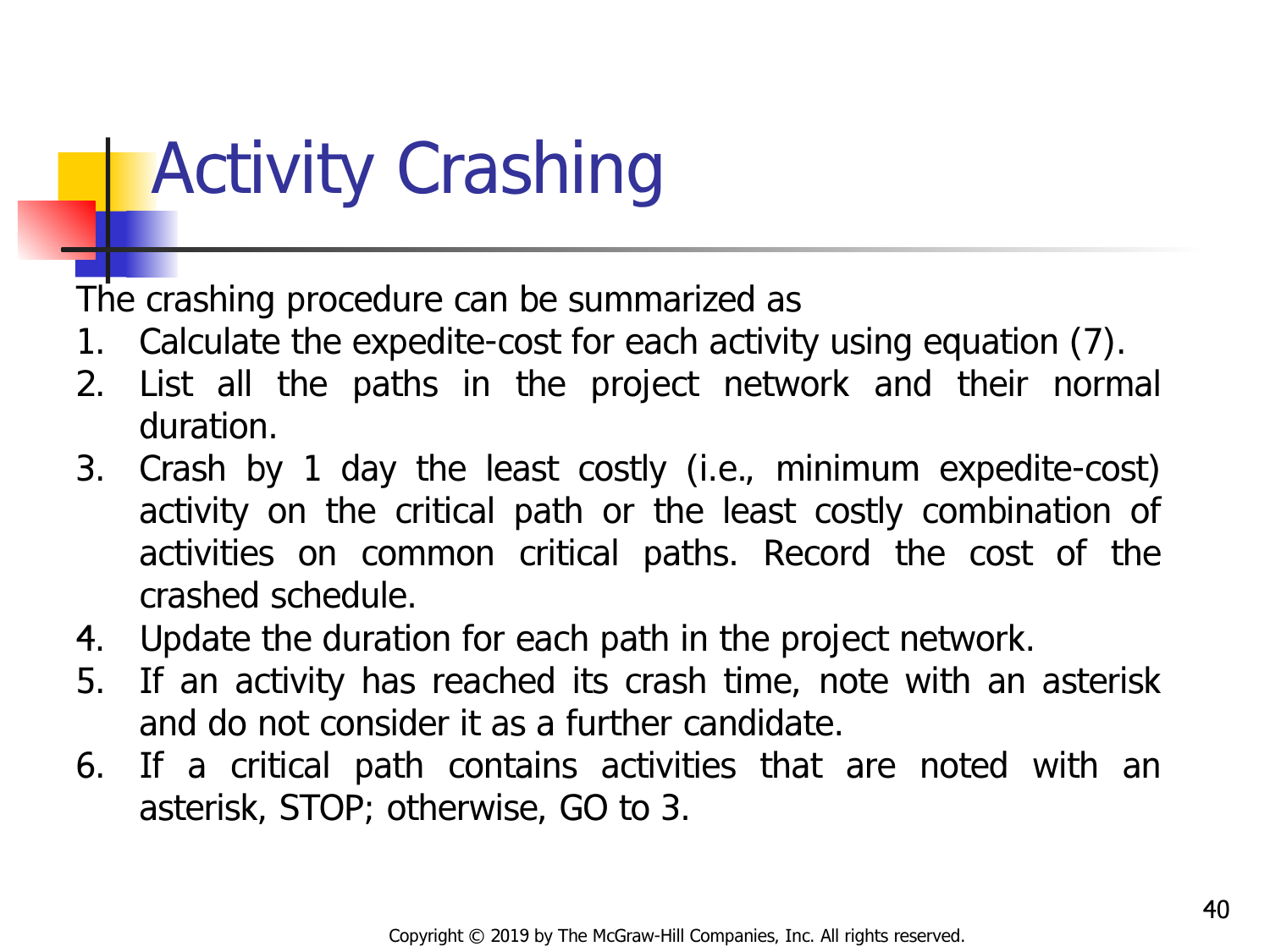

# Activity Crashing
The crashing procedure can be summarized as
Calculate the expedite-cost for each activity using equation (7).
List all the paths in the project network and their normal duration.
Crash by 1 day the least costly (i.e., minimum expedite-cost) activity on the critical path or the least costly combination of activities on common critical paths. Record the cost of the crashed schedule.
Update the duration for each path in the project network.
If an activity has reached its crash time, note with an asterisk and do not consider it as a further candidate.
If a critical path contains activities that are noted with an asterisk, STOP; otherwise, GO to 3.
40
Copyright © 2019 by The McGraw-Hill Companies, Inc. All rights reserved.